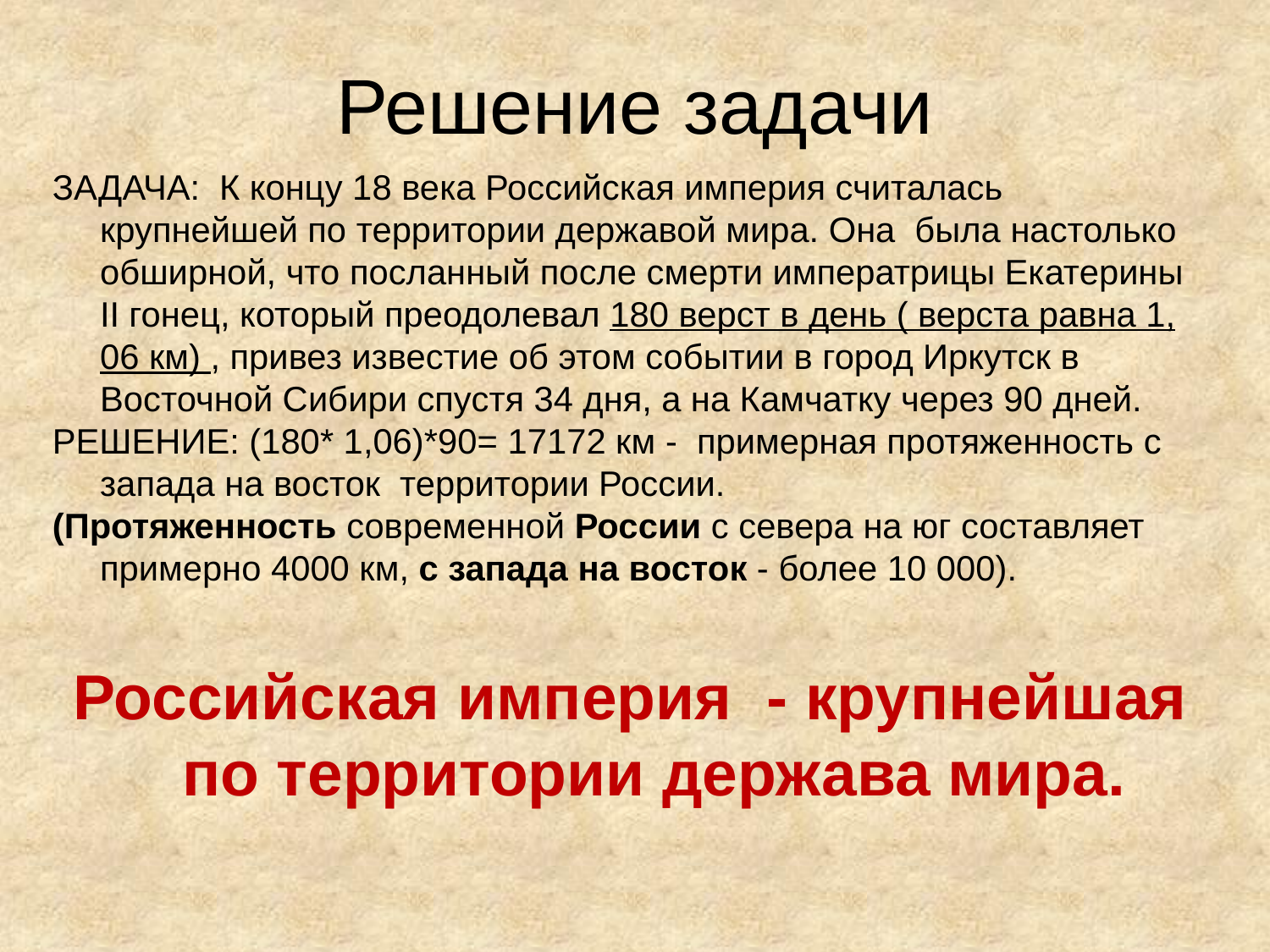

# Решение задачи
ЗАДАЧА:  К концу 18 века Российская империя считалась крупнейшей по территории державой мира. Она  была настолько  обширной, что посланный после смерти императрицы Екатерины II гонец, который преодолевал 180 верст в день ( верста равна 1, 06 км) , привез известие об этом событии в город Иркутск в Восточной Сибири спустя 34 дня, а на Камчатку через 90 дней.
РЕШЕНИЕ: (180* 1,06)*90= 17172 км -  примерная протяженность с запада на восток  территории России.
(Протяженность современной России с севера на юг составляет примерно 4000 км, с запада на восток - более 10 000).

Российская империя  - крупнейшая по территории держава мира.